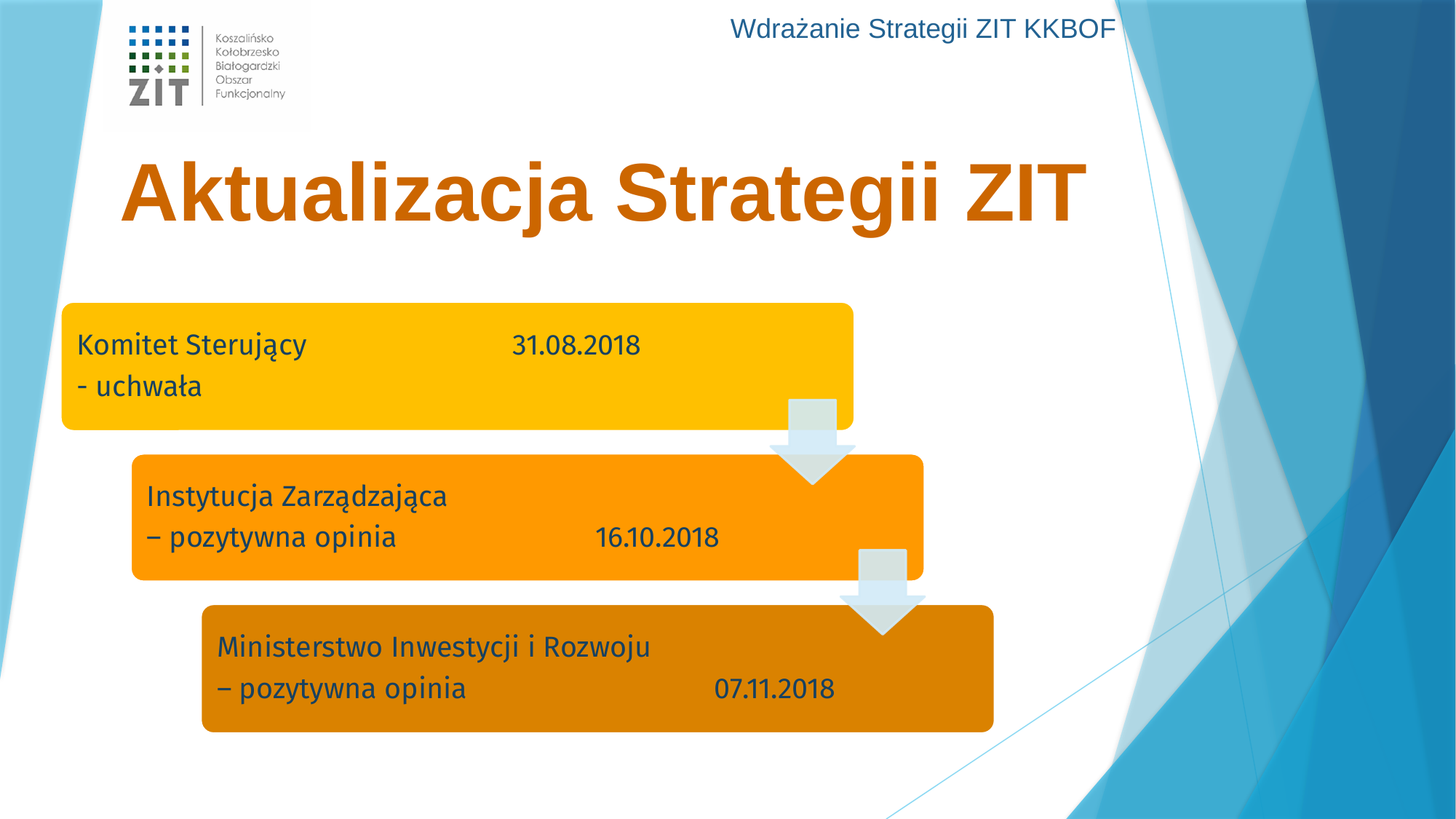

Aktualizacja Strategii ZIT
Komitet Sterujący                           31.08.2018
- uchwała
Instytucja Zarządzająca
– pozytywna opinia                          16.10.2018
Ministerstwo Inwestycji i Rozwoju
– pozytywna opinia  		        07.11.2018